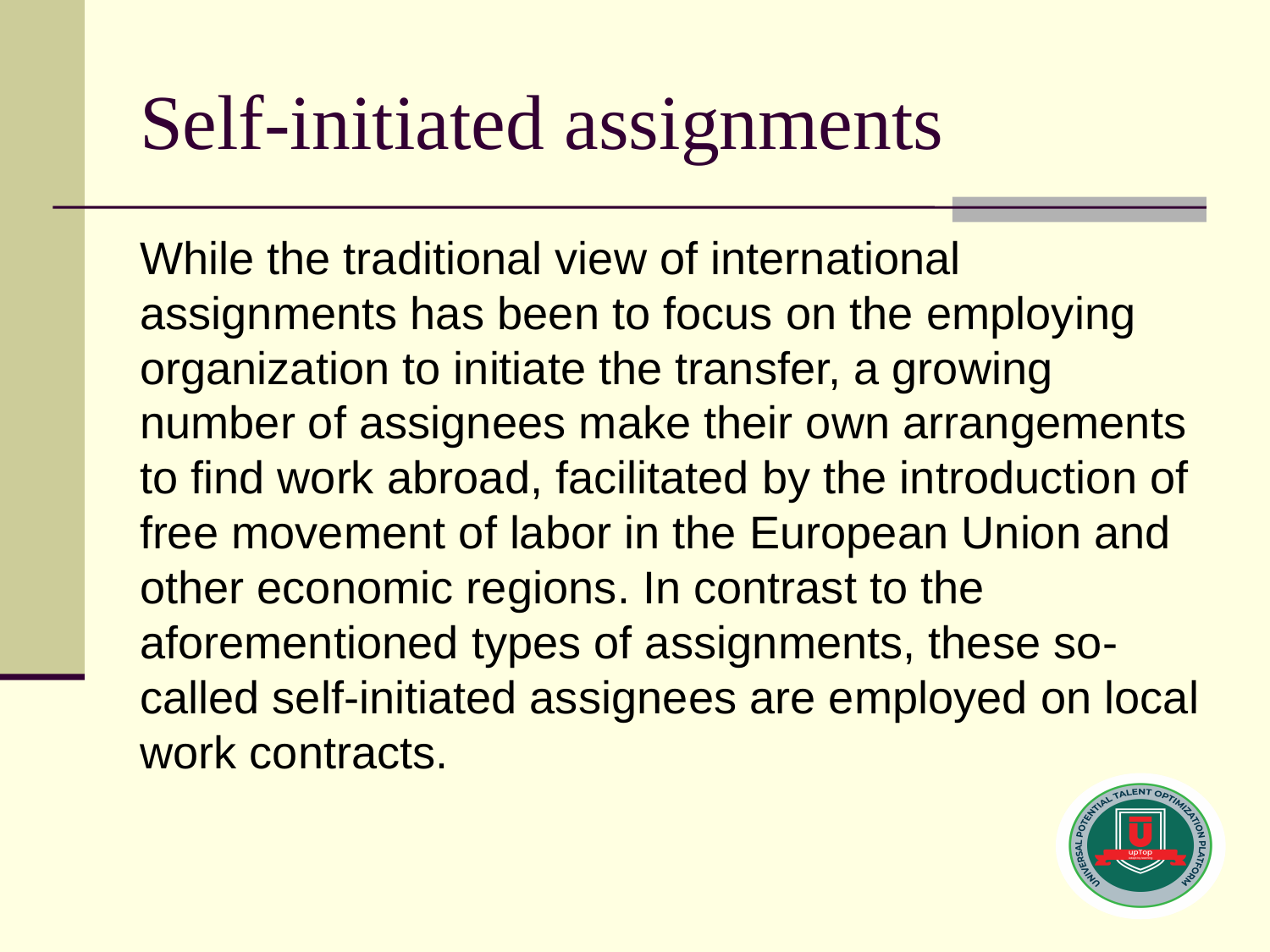

# Self-initiated assignments
While the traditional view of international assignments has been to focus on the employing organization to initiate the transfer, a growing number of assignees make their own arrangements to find work abroad, facilitated by the introduction of free movement of labor in the European Union and other economic regions. In contrast to the aforementioned types of assignments, these so-called self-initiated assignees are employed on local work contracts.